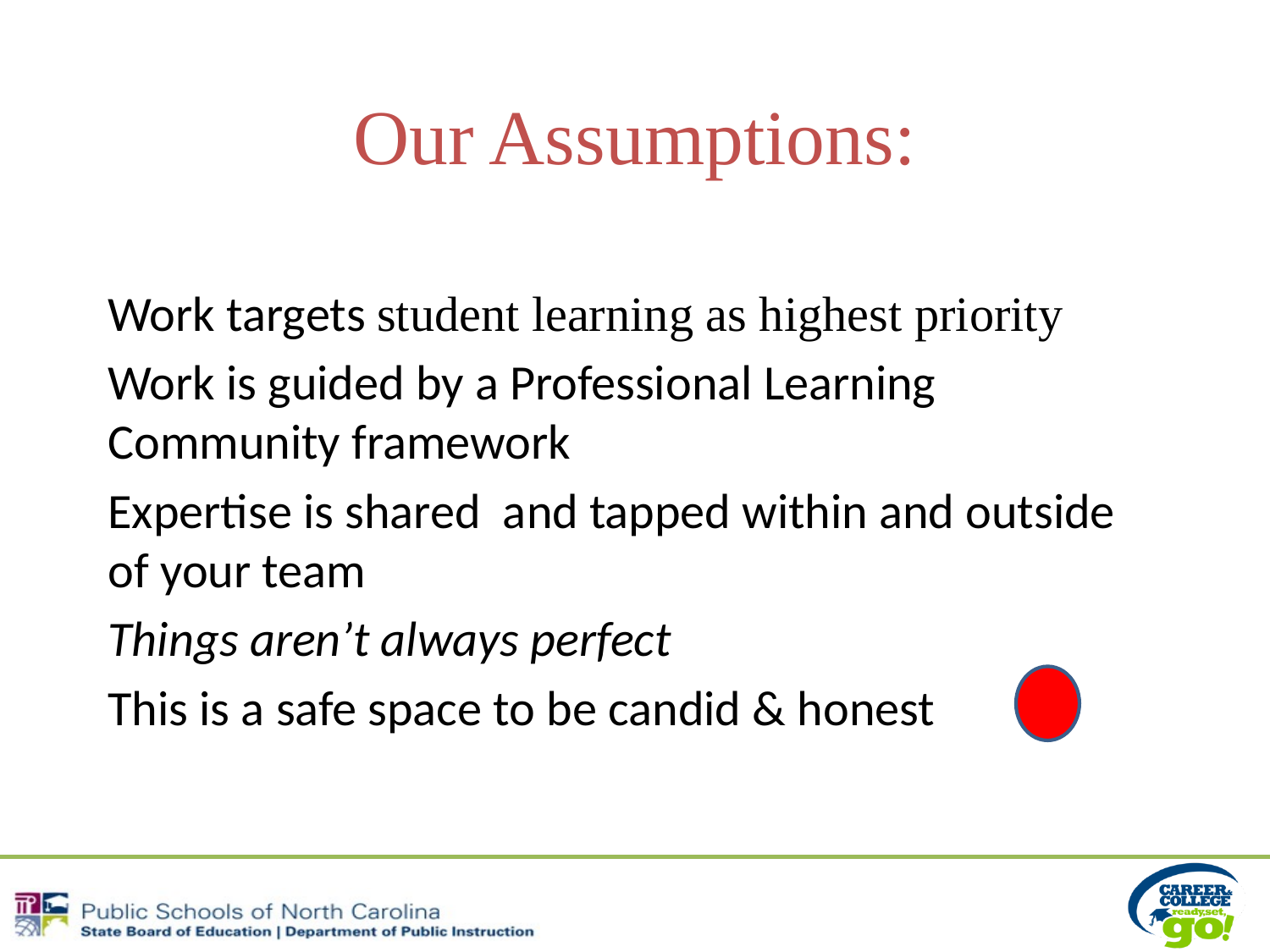

# Our Assumptions:
Work targets student learning as highest priority
Work is guided by a Professional Learning Community framework
Expertise is shared  and tapped within and outside of your team
Things aren’t always perfect
This is a safe space to be candid & honest